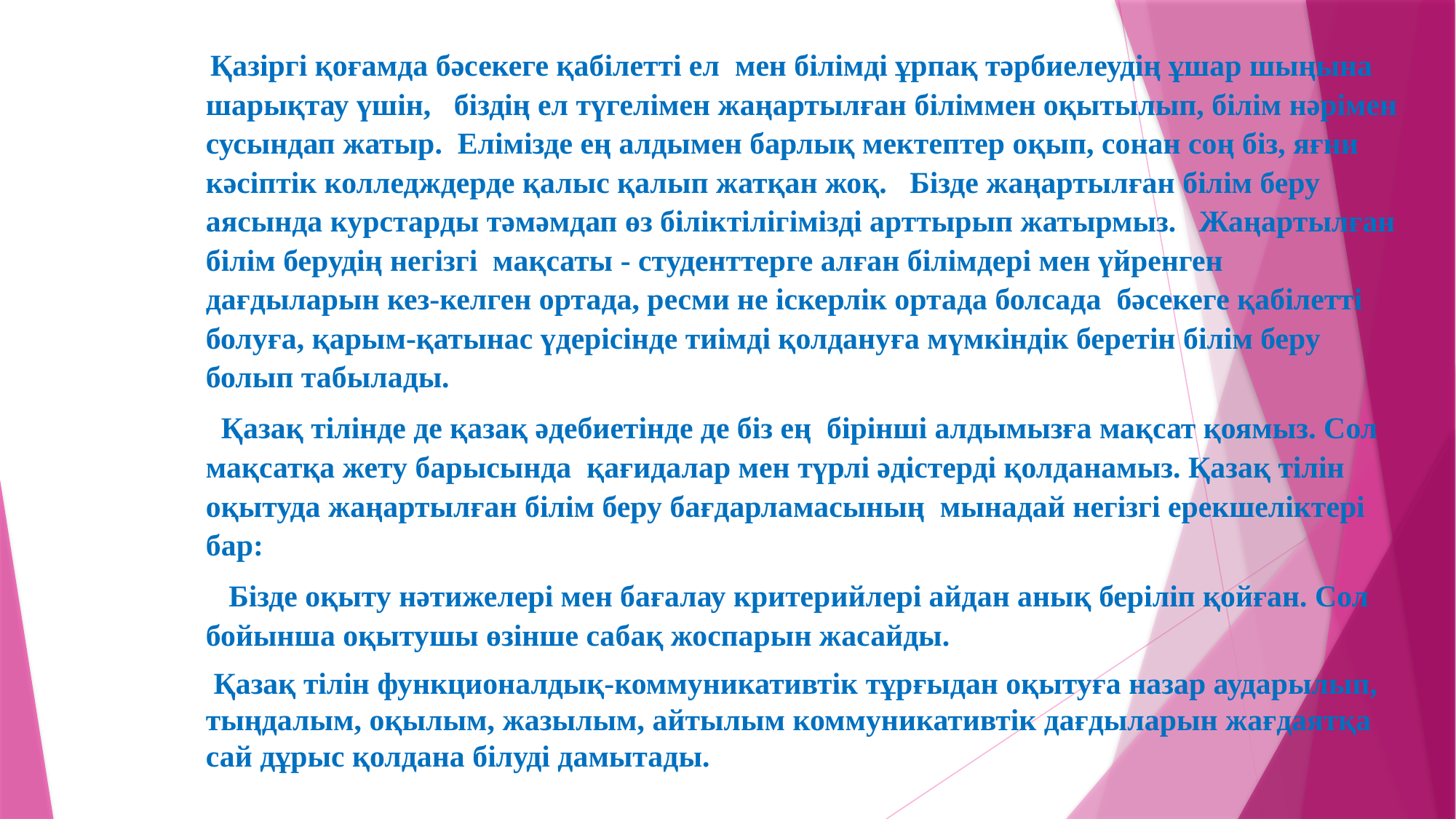

Қазіргі қоғамда бәсекеге қабілетті ел  мен білімді ұрпақ тәрбиелеудің ұшар шыңына шарықтау үшін,   біздің ел түгелімен жаңартылған біліммен оқытылып, білім нәрімен сусындап жатыр.  Елімізде ең алдымен барлық мектептер оқып, сонан соң біз, яғни кәсіптік колледждерде қалыс қалып жатқан жоқ.   Бізде жаңартылған білім беру аясында курстарды тәмәмдап өз біліктілігімізді арттырып жатырмыз.   Жаңартылған білім берудің негізгі  мақсаты - студенттерге алған білімдері мен үйренген дағдыларын кез-келген ортада, ресми не іскерлік ортада болсада  бәсекеге қабілетті болуға, қарым-қатынас үдерісінде тиімді қолдануға мүмкіндік беретін білім беру болып табылады.
  Қазақ тілінде де қазақ әдебиетінде де біз ең  бірінші алдымызға мақсат қоямыз. Сол мақсатқа жету барысында  қағидалар мен түрлі әдістерді қолданамыз. Қазақ тілін оқытуда жаңартылған білім беру бағдарламасының  мынадай негізгі ерекшеліктері бар:
   Бізде оқыту нәтижелері мен бағалау критерийлері айдан анық беріліп қойған. Сол  бойынша оқытушы өзінше сабақ жоспарын жасайды.
 Қазақ тілін функционалдық-коммуникативтік тұрғыдан оқытуға назар аударылып, тыңдалым, оқылым, жазылым, айтылым коммуникативтік дағдыларын жағдаятқа сай дұрыс қолдана білуді дамытады.